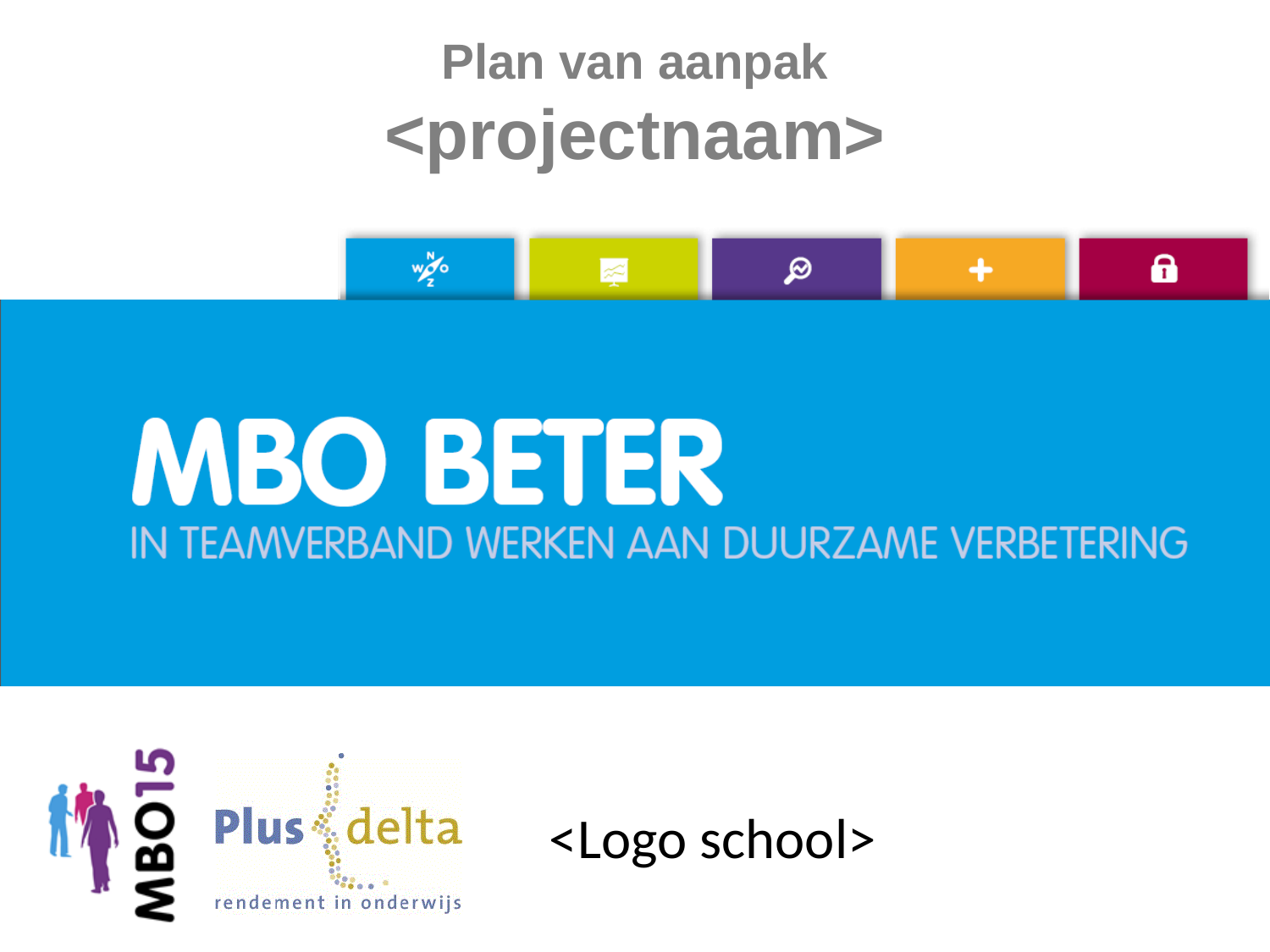

# Plan van aanpak <projectnaam>
<Logo school>